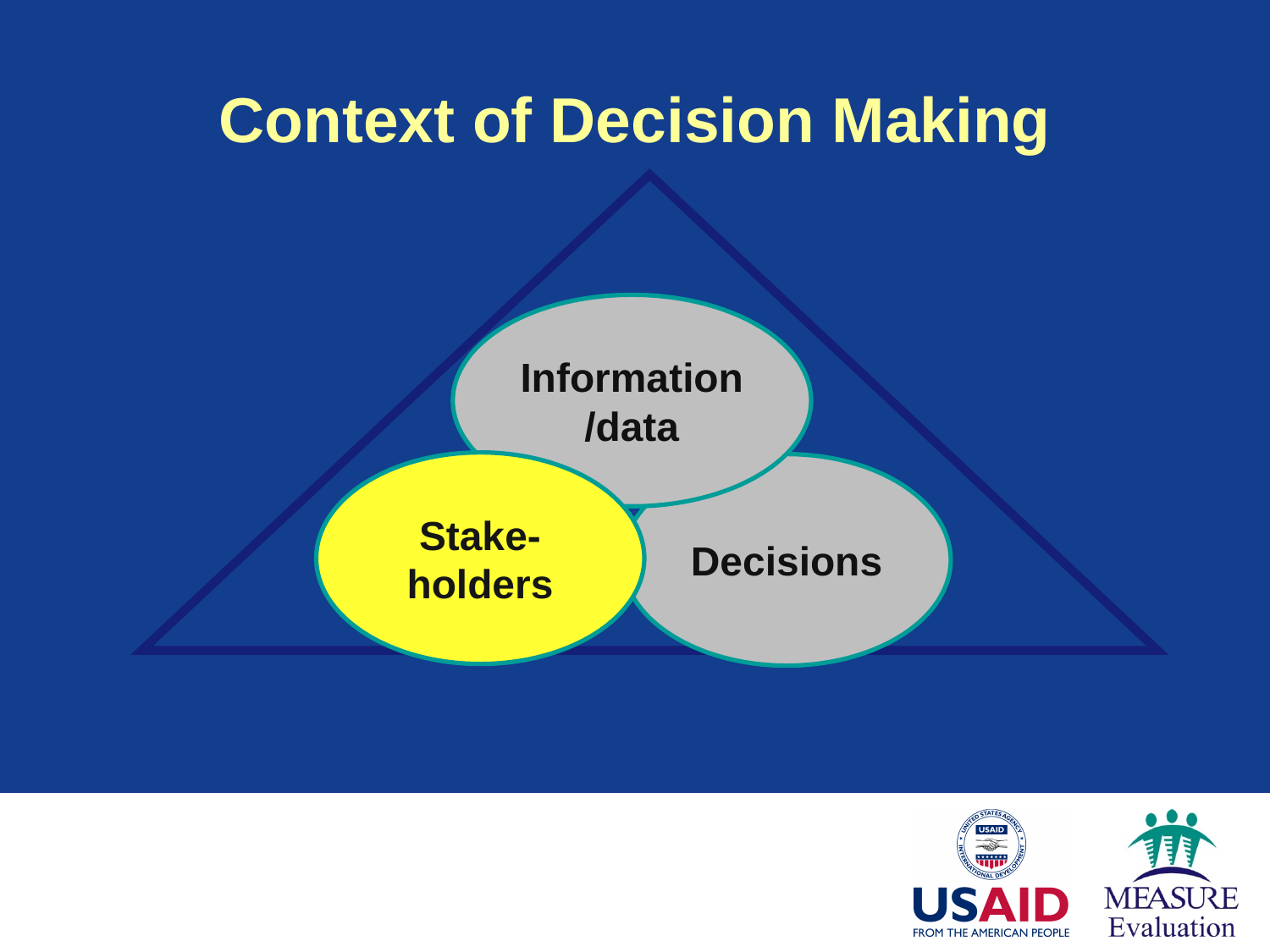

Context of Decision Making

Information/data
Stake-holders
Decisions